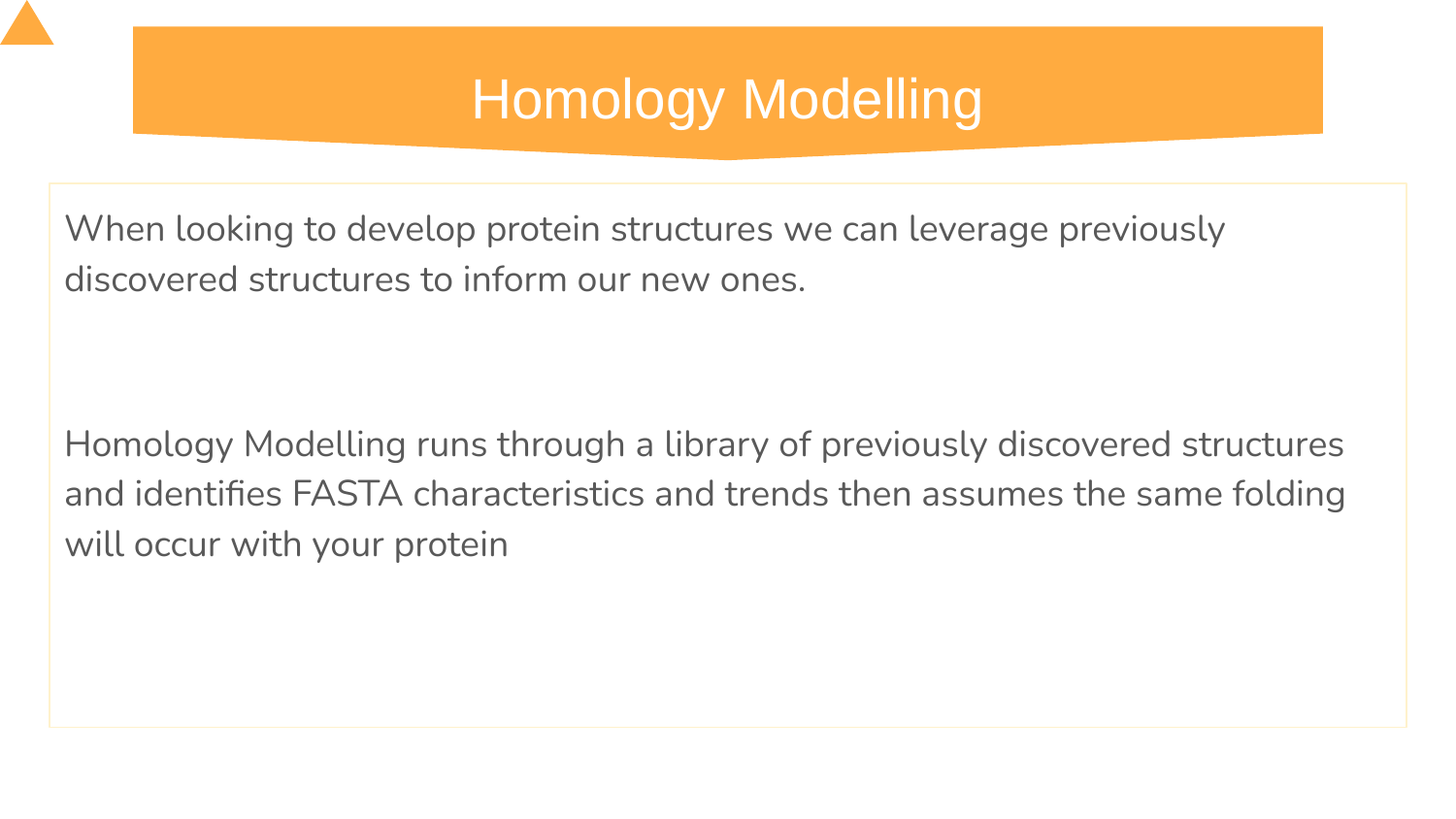

# Homology Modelling
When looking to develop protein structures we can leverage previously discovered structures to inform our new ones.

Homology Modelling runs through a library of previously discovered structures and identifies FASTA characteristics and trends then assumes the same folding will occur with your protein